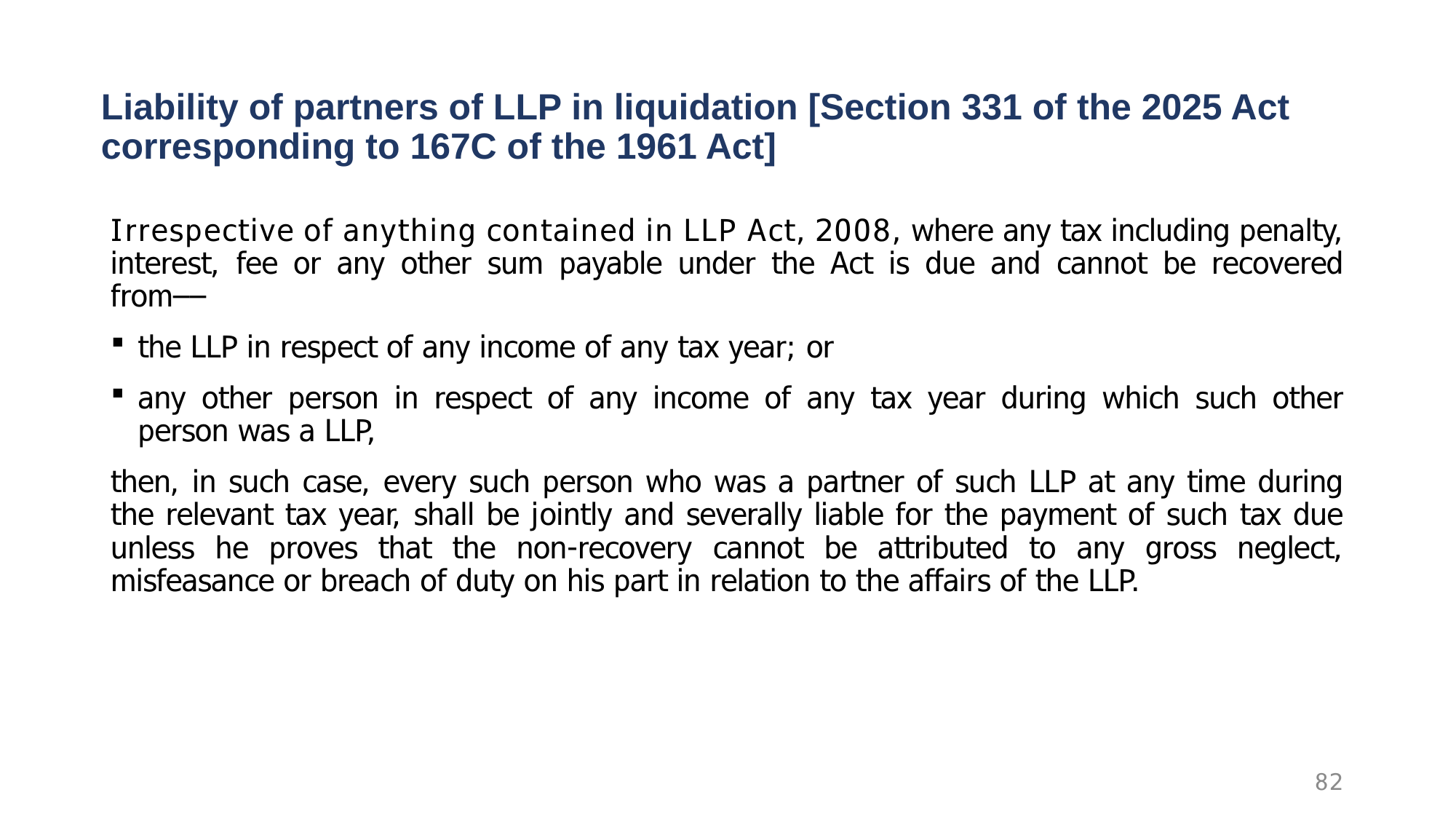

# Liability of partners of LLP in liquidation [Section 331 of the 2025 Act corresponding to 167C of the 1961 Act]
Irrespective of anything contained in LLP Act, 2008, where any tax including penalty, interest, fee or any other sum payable under the Act is due and cannot be recovered from––
the LLP in respect of any income of any tax year; or
any other person in respect of any income of any tax year during which such other person was a LLP,
then, in such case, every such person who was a partner of such LLP at any time during the relevant tax year, shall be jointly and severally liable for the payment of such tax due unless he proves that the non-recovery cannot be attributed to any gross neglect, misfeasance or breach of duty on his part in relation to the affairs of the LLP.

82